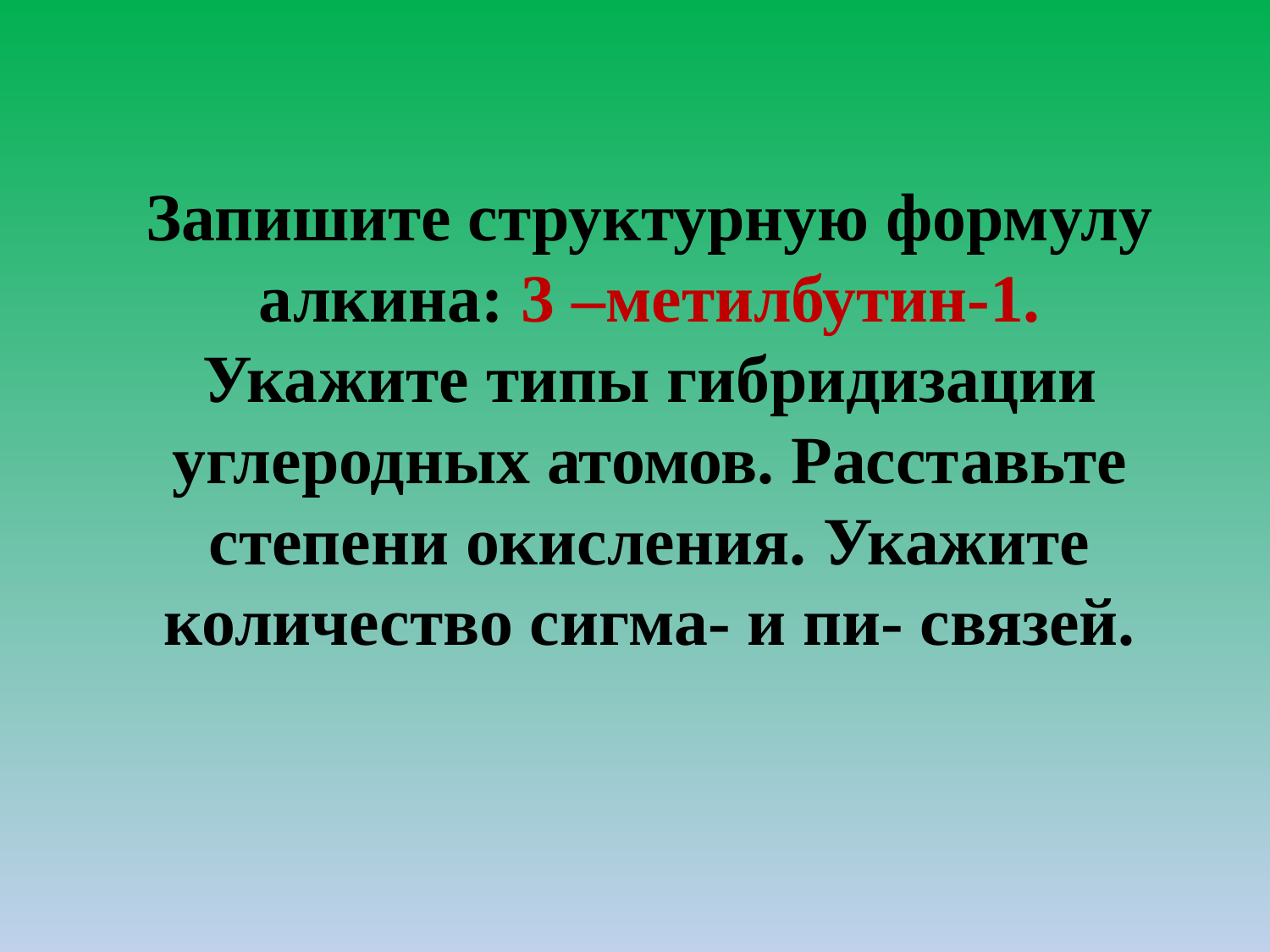

# Запишите структурную формулу алкина: 3 –метилбутин-1. Укажите типы гибридизации углеродных атомов. Расставьте степени окисления. Укажите количество сигма- и пи- связей.